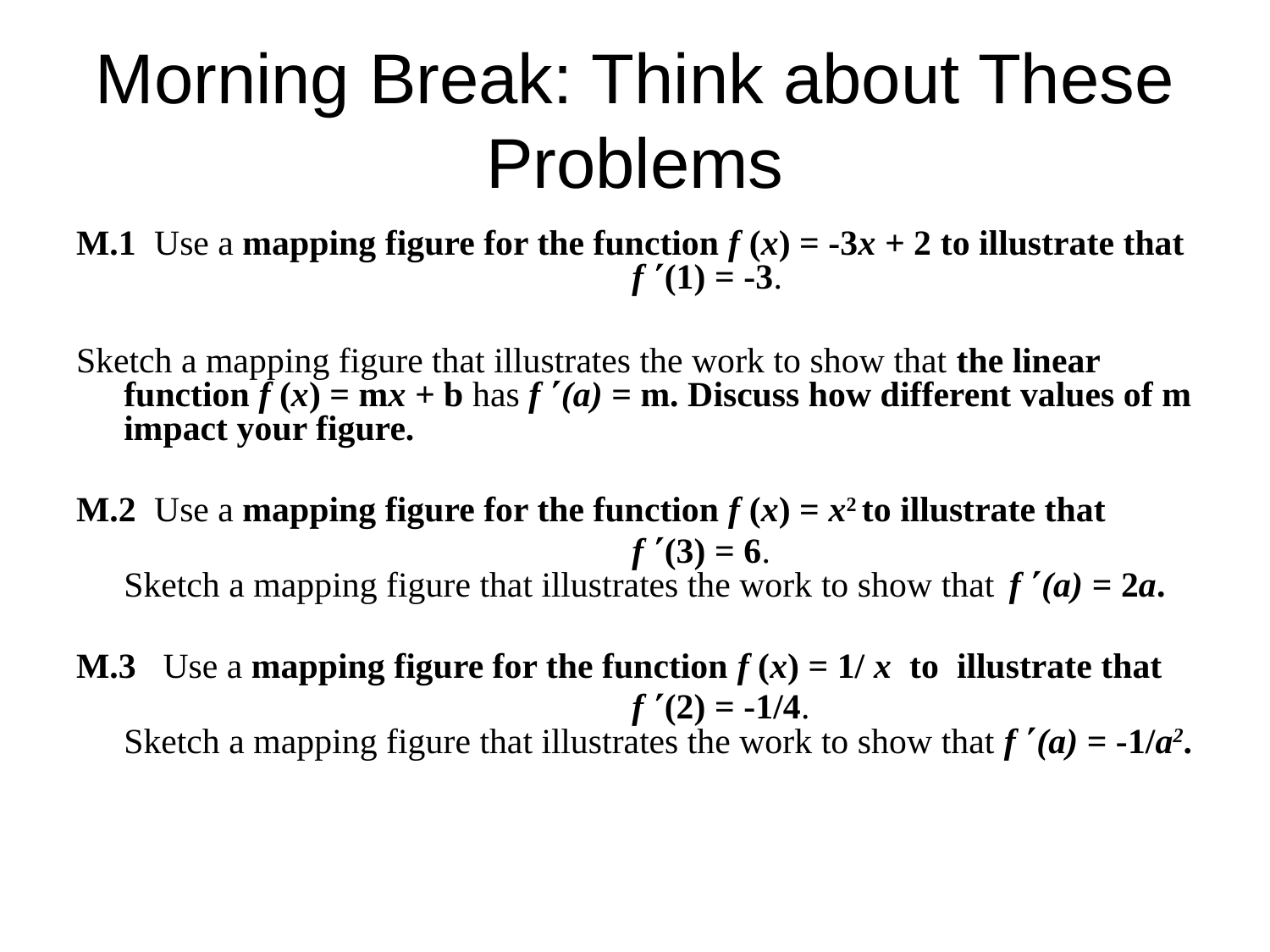

# Morning Break: Think about These Problems
M.1  Use a mapping figure for the function f (x) = -3x + 2 to illustrate that
 				f ′(1) = -3.
Sketch a mapping figure that illustrates the work to show that the linear function f (x) = mx + b has f ′(a) = m. Discuss how different values of m impact your figure.

M.2  Use a mapping figure for the function f (x) = x2 to illustrate that
					f ′(3) = 6.
Sketch a mapping figure that illustrates the work to show that  f ′(a) = 2a.

M.3   Use a mapping figure for the function f (x) = 1/ x  to  illustrate that
					f ′(2) = -1/4.
Sketch a mapping figure that illustrates the work to show that f ′(a) = -1/a2.